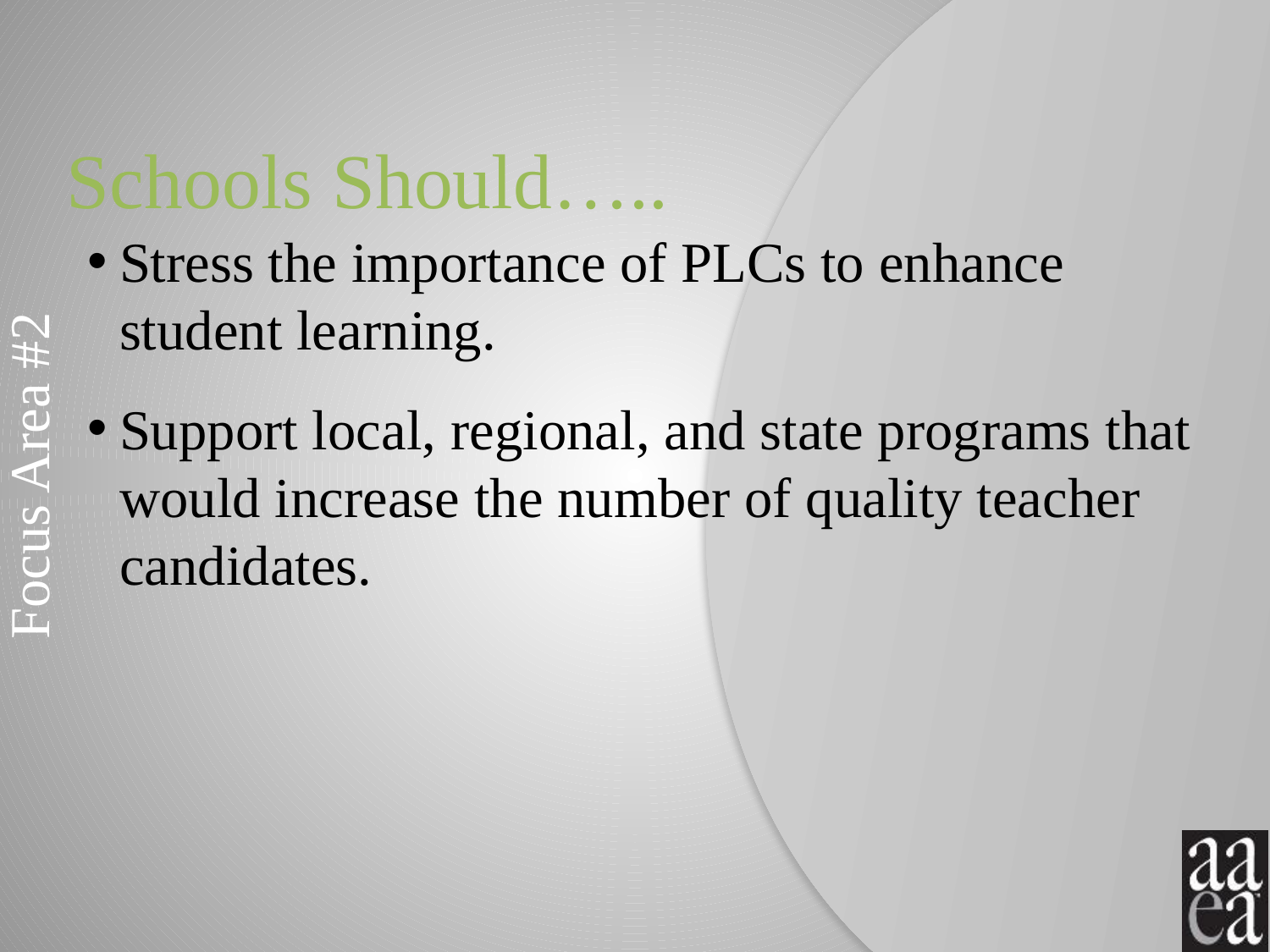

# Schools Should…..
Stress the importance of PLCs to enhance student learning.
Support local, regional, and state programs that would increase the number of quality teacher candidates.
Focus Area #2